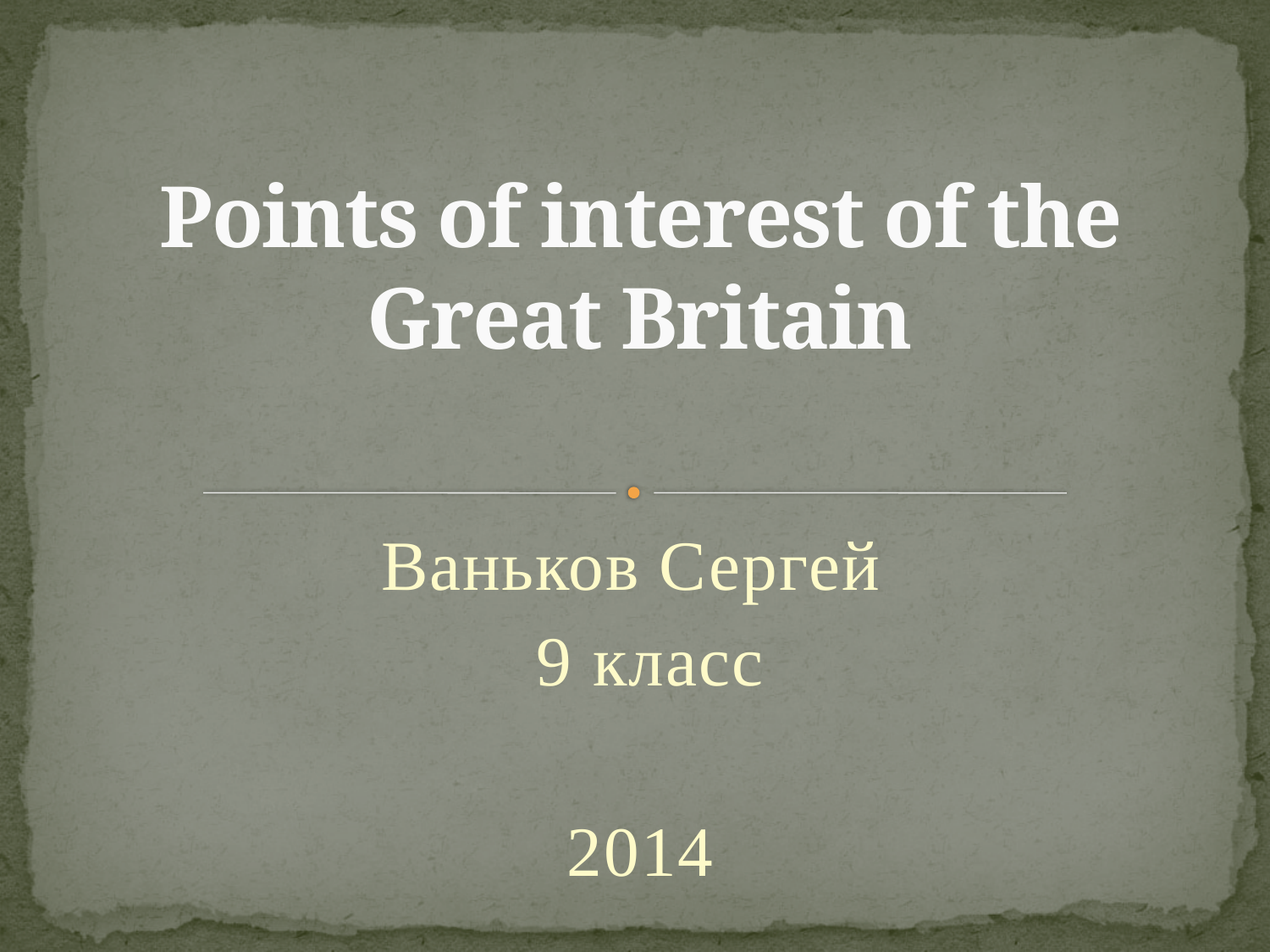

# Points of interest of the Great Britain
Ваньков Сергей
 9 класс

2014